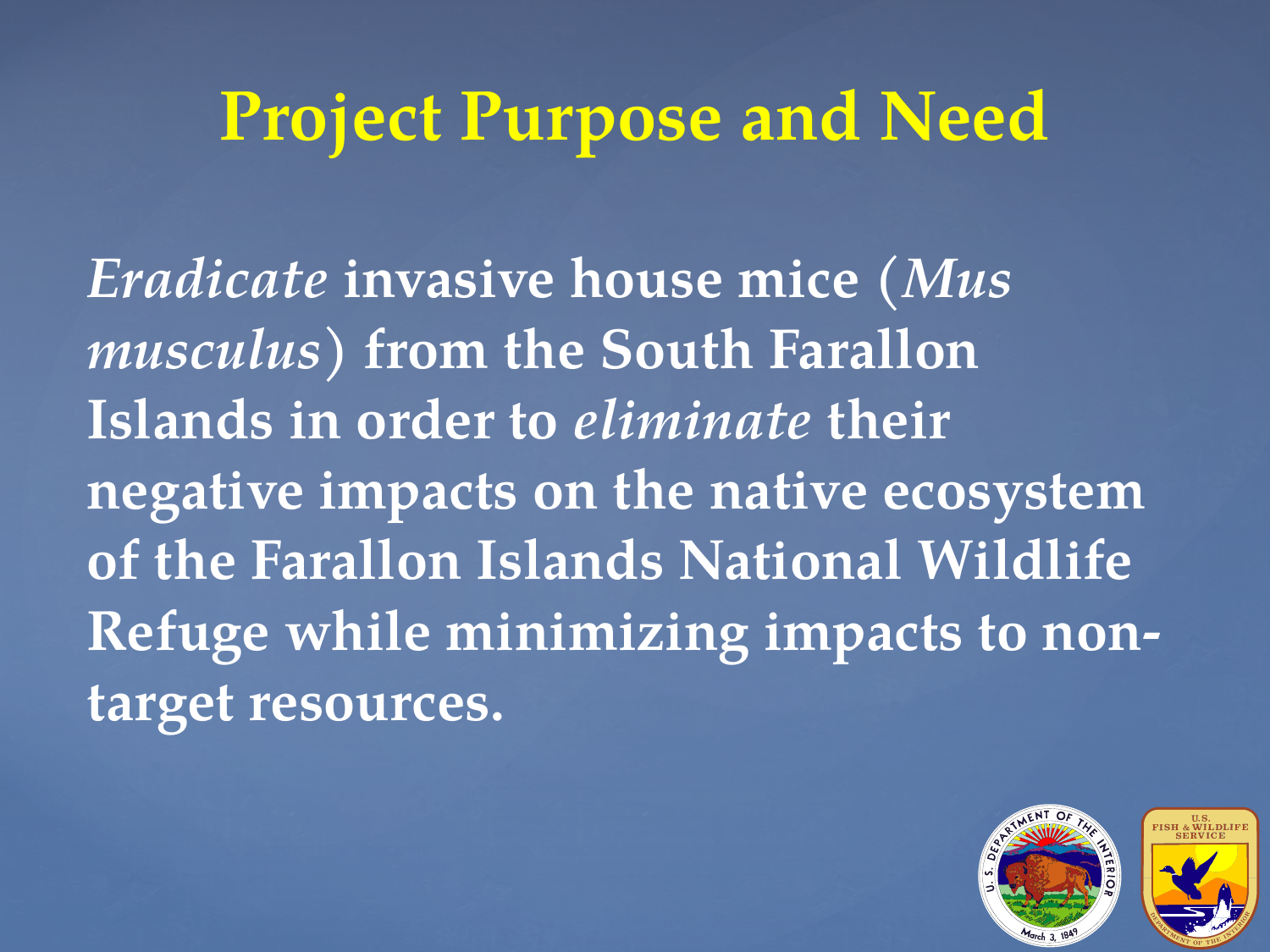

Project Purpose and Need
Eradicate invasive house mice (Mus musculus) from the South Farallon Islands in order to eliminate their negative impacts on the native ecosystem of the Farallon Islands National Wildlife Refuge while minimizing impacts to non-target resources.